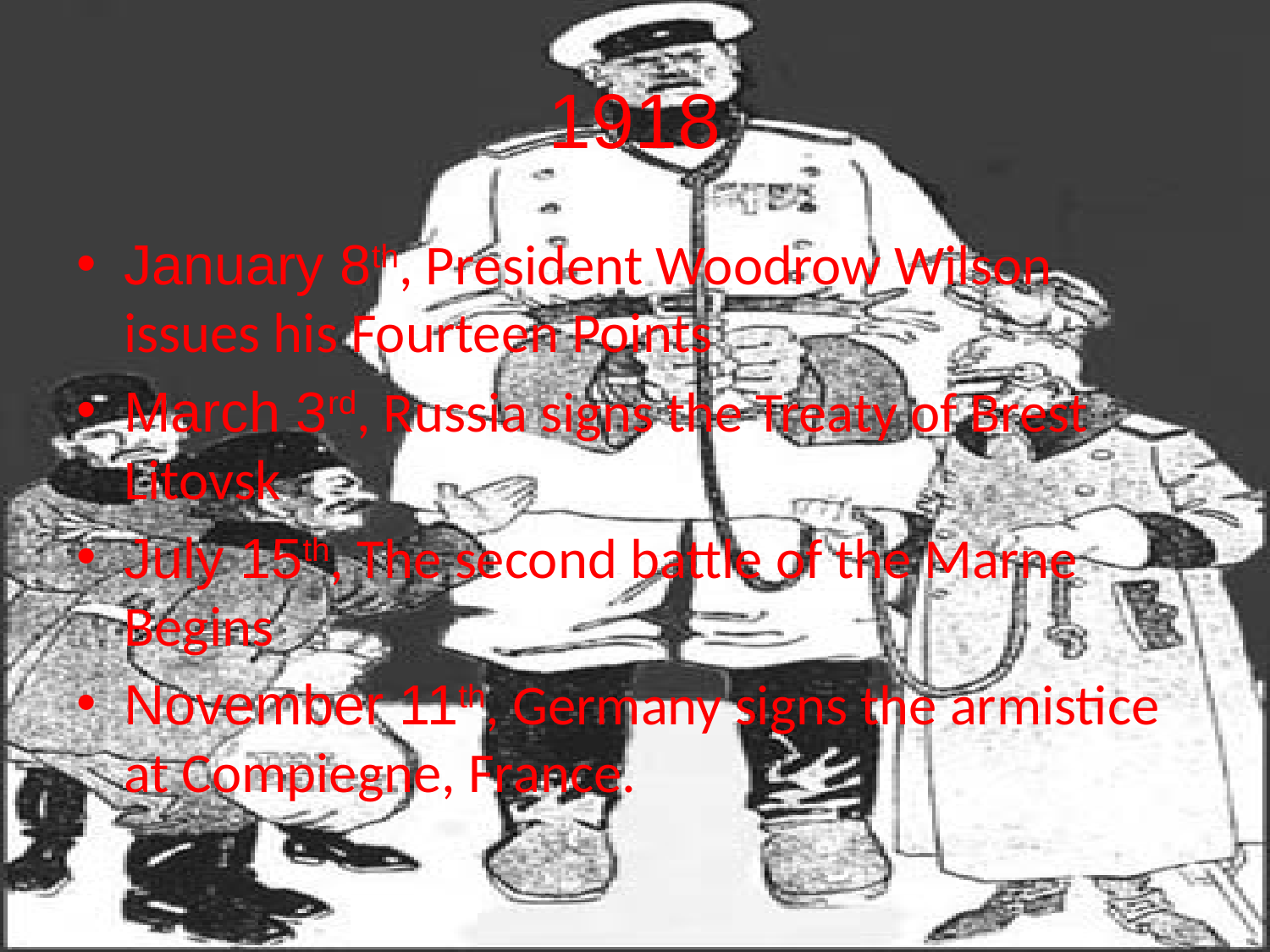

# 1918
January 8th, President Woodrow Wilson issues his Fourteen Points
March 3rd, Russia signs the Treaty of Brest Litovsk
July 15th, The second battle of the Marne Begins
November 11th, Germany signs the armistice at Compiegne, France.